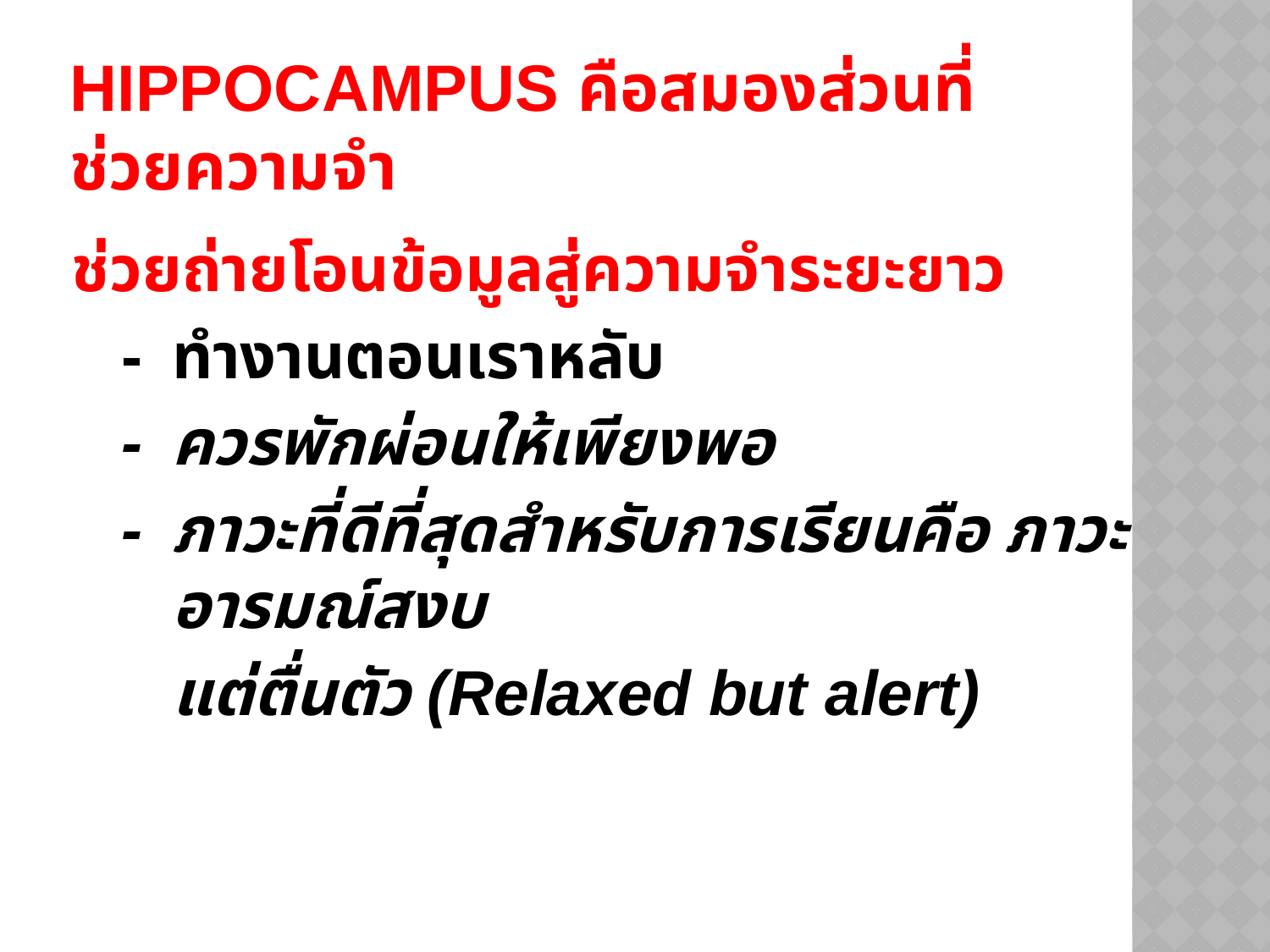

# Hippocampus คือสมองส่วนที่ช่วยความจำ
ช่วยถ่ายโอนข้อมูลสู่ความจำระยะยาว
- 	ทำงานตอนเราหลับ
- 	ควรพักผ่อนให้เพียงพอ
- 	ภาวะที่ดีที่สุดสำหรับการเรียนคือ ภาวะอารมณ์สงบ
	แต่ตื่นตัว (Relaxed but alert)